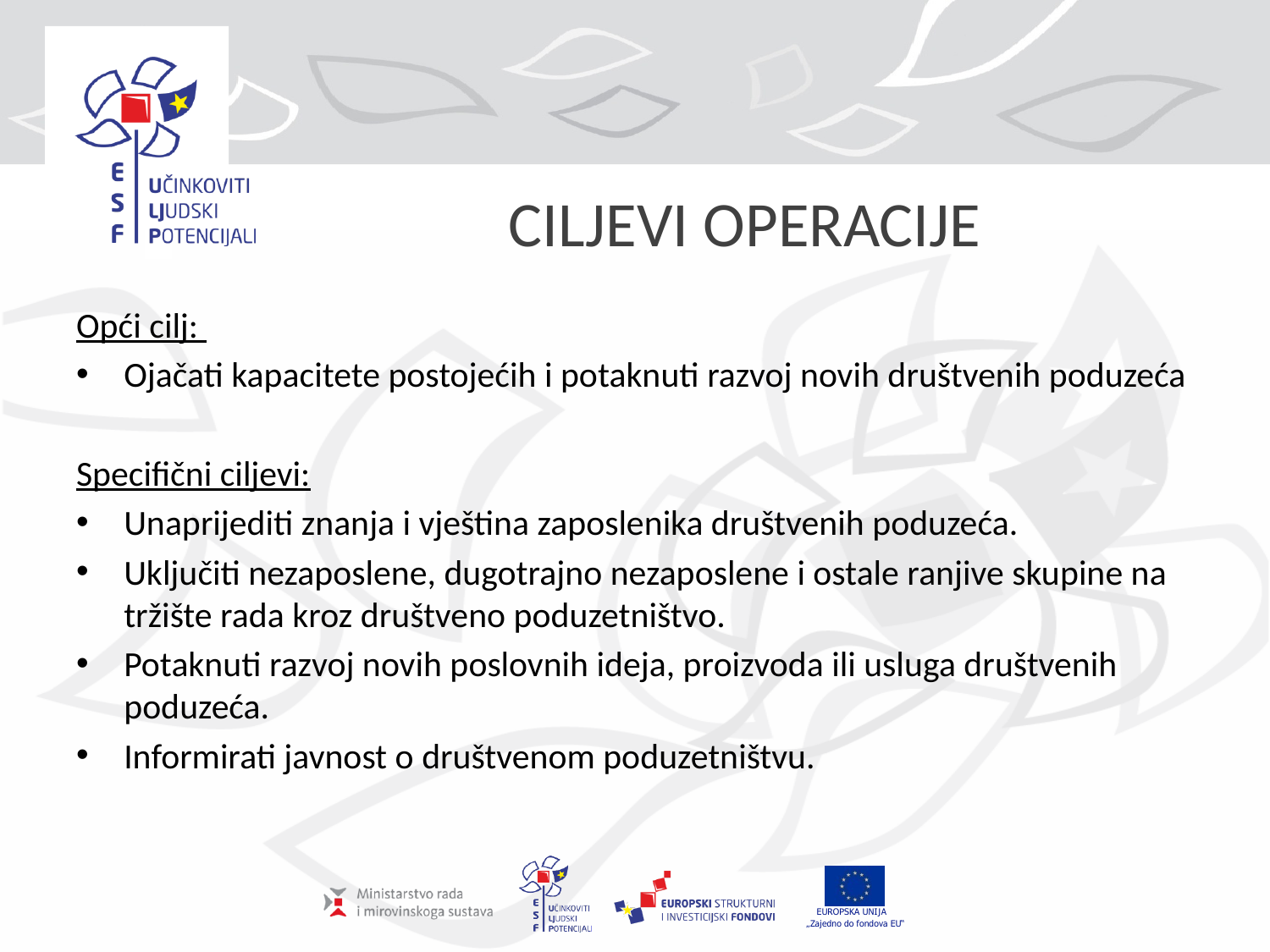

# CILJEVI OPERACIJE
Opći cilj:
Ojačati kapacitete postojećih i potaknuti razvoj novih društvenih poduzeća

Specifični ciljevi:
Unaprijediti znanja i vještina zaposlenika društvenih poduzeća.
Uključiti nezaposlene, dugotrajno nezaposlene i ostale ranjive skupine na tržište rada kroz društveno poduzetništvo.
Potaknuti razvoj novih poslovnih ideja, proizvoda ili usluga društvenih poduzeća.
Informirati javnost o društvenom poduzetništvu.